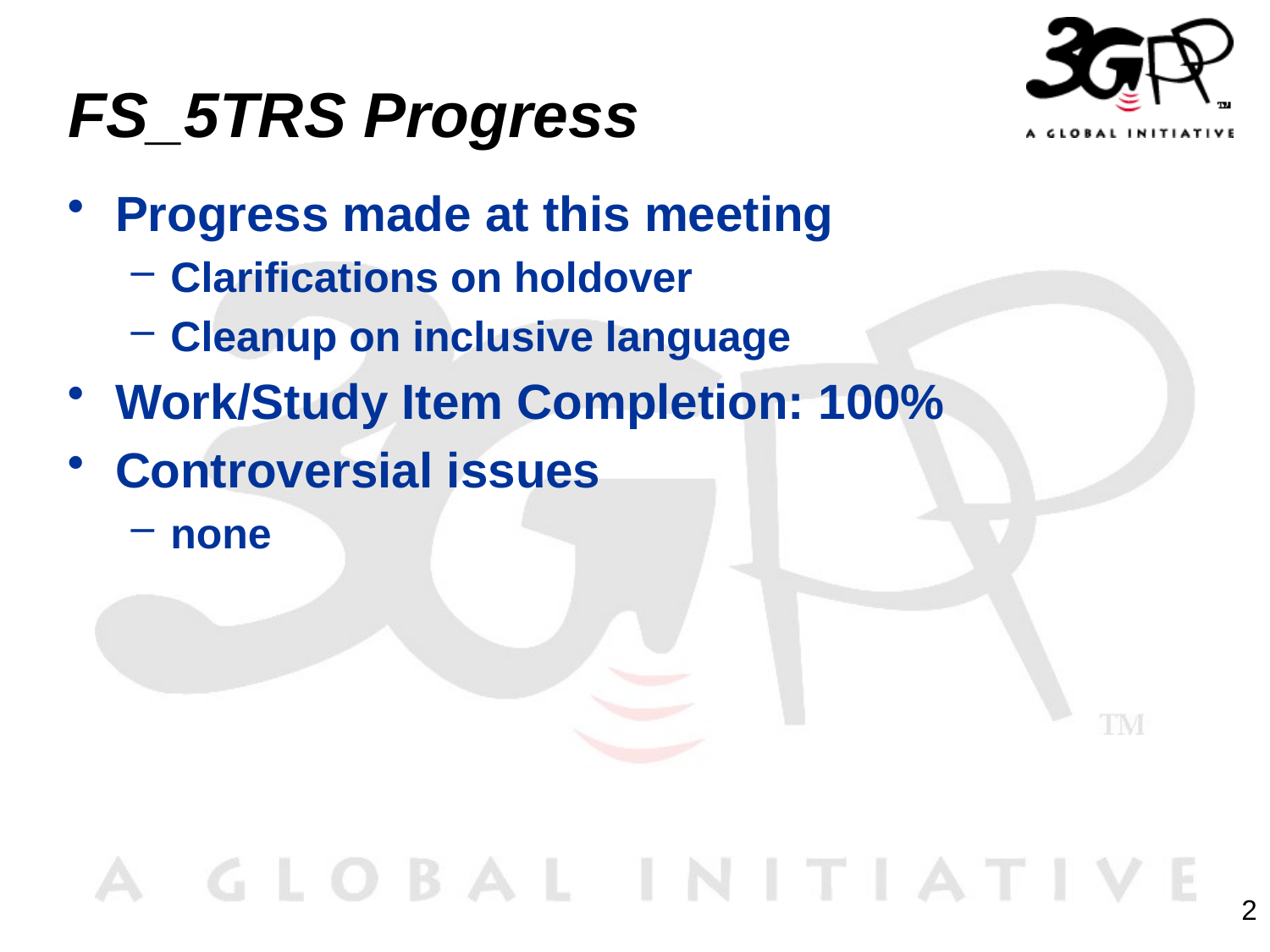

# FS_5TRS Progress
Progress made at this meeting
Clarifications on holdover
Cleanup on inclusive language
Work/Study Item Completion: 100%
Controversial issues
none
2